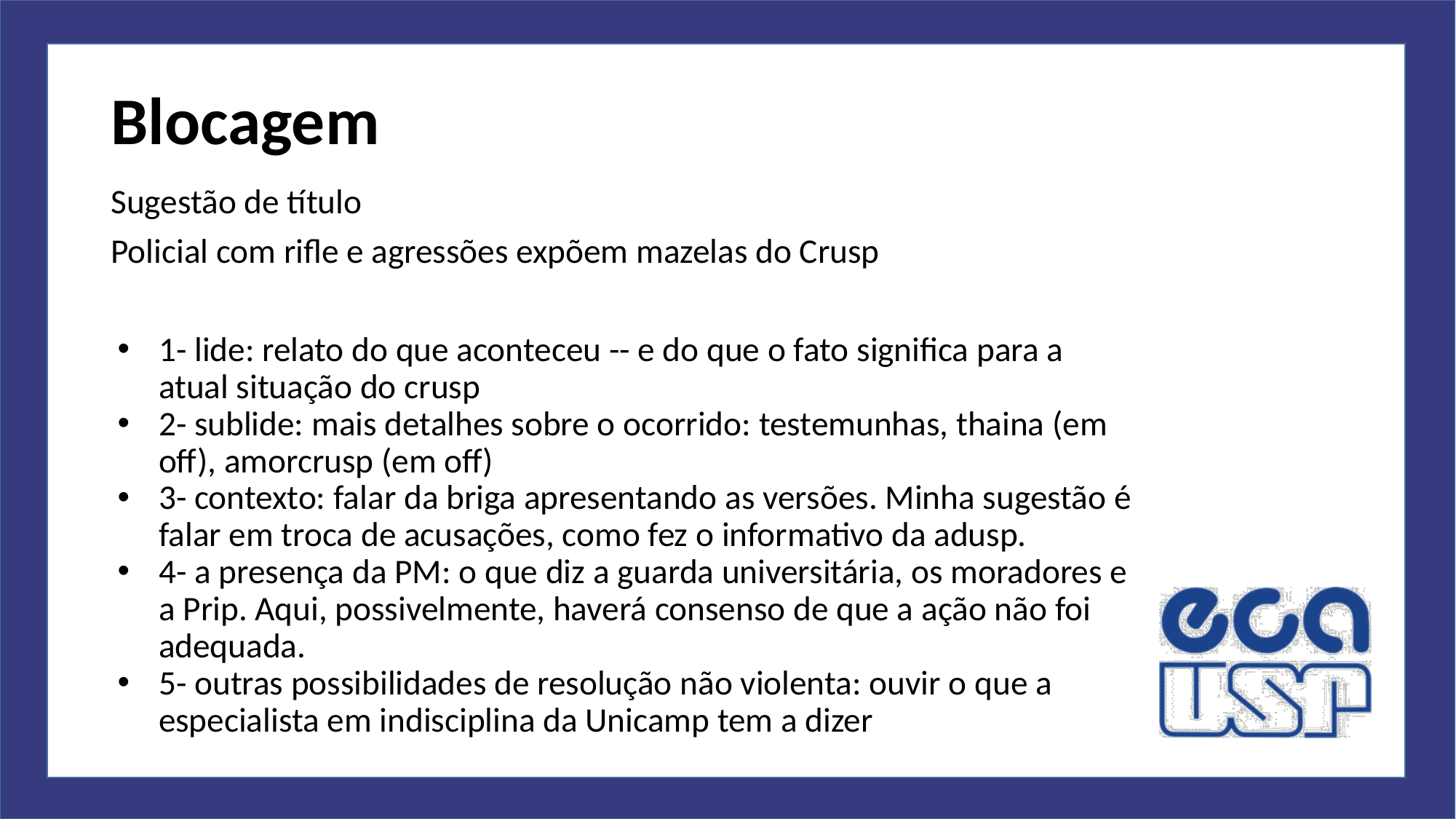

# Blocagem
Sugestão de título
Policial com rifle e agressões expõem mazelas do Crusp

1- lide: relato do que aconteceu -- e do que o fato significa para a atual situação do crusp
2- sublide: mais detalhes sobre o ocorrido: testemunhas, thaina (em off), amorcrusp (em off)
3- contexto: falar da briga apresentando as versões. Minha sugestão é falar em troca de acusações, como fez o informativo da adusp.
4- a presença da PM: o que diz a guarda universitária, os moradores e a Prip. Aqui, possivelmente, haverá consenso de que a ação não foi adequada.
5- outras possibilidades de resolução não violenta: ouvir o que a especialista em indisciplina da Unicamp tem a dizer